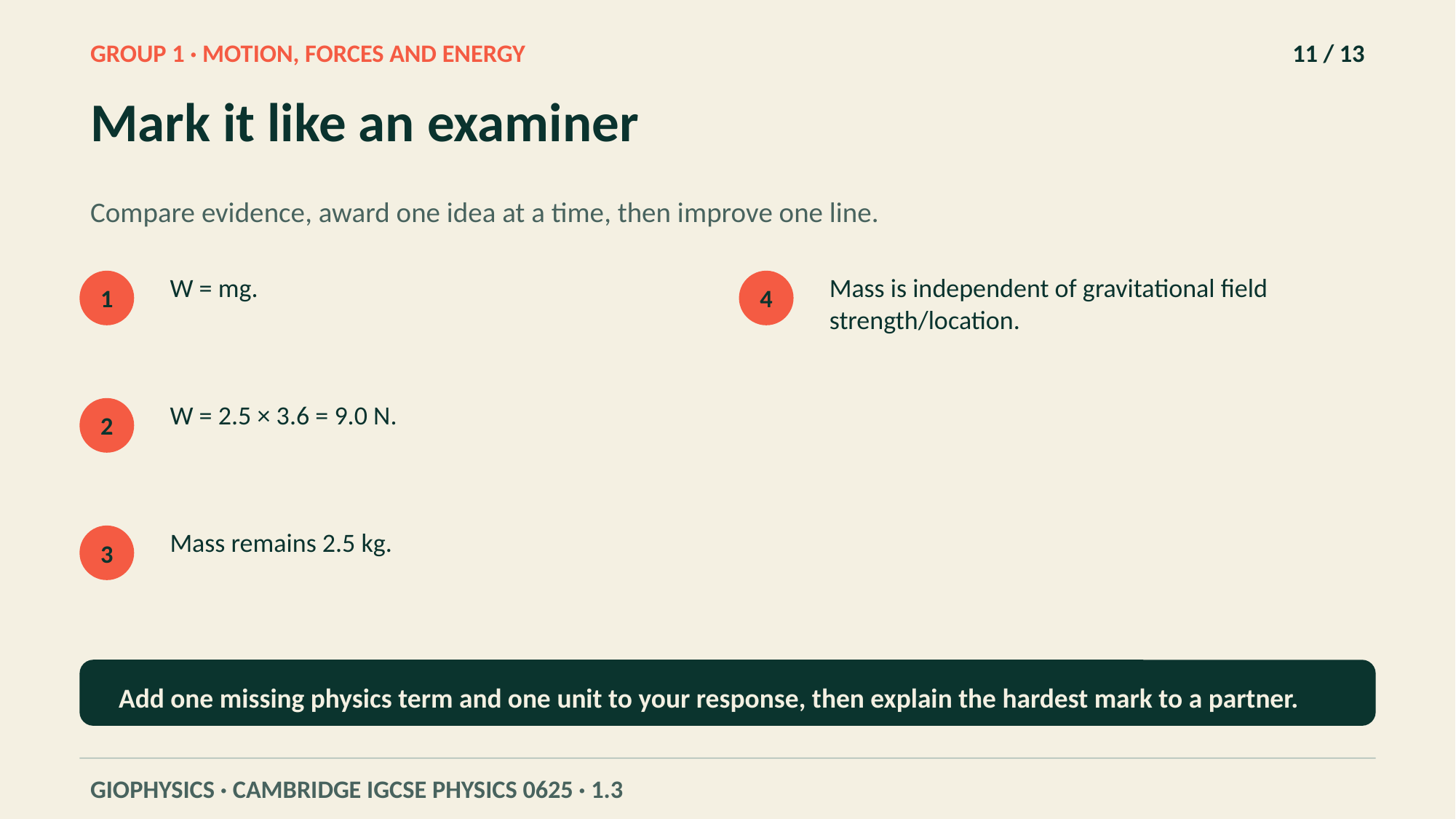

GROUP 1 · MOTION, FORCES AND ENERGY
11 / 13
Mark it like an examiner
Compare evidence, award one idea at a time, then improve one line.
W = mg.
Mass is independent of gravitational field strength/location.

1
4
W = 2.5 × 3.6 = 9.0 N.

2
Mass remains 2.5 kg.

3

Add one missing physics term and one unit to your response, then explain the hardest mark to a partner.

GIOPHYSICS · CAMBRIDGE IGCSE PHYSICS 0625 · 1.3